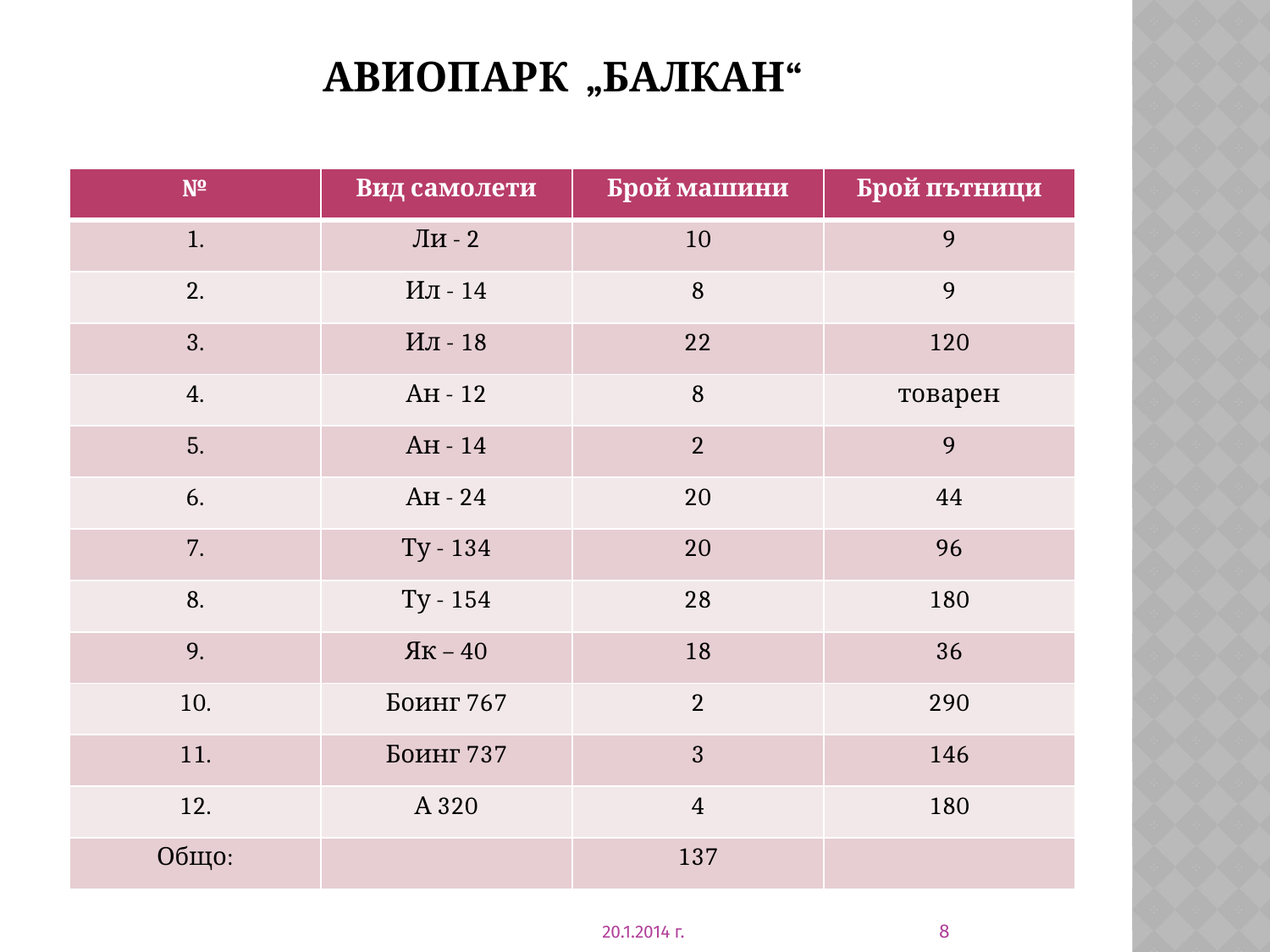

# Авиопарк  „Балкан“
| № | Вид самолети | Брой машини | Брой пътници |
| --- | --- | --- | --- |
| 1. | Ли - 2 | 10 | 9 |
| 2. | Ил - 14 | 8 | 9 |
| 3. | Ил - 18 | 22 | 120 |
| 4. | Ан - 12 | 8 | товарен |
| 5. | Ан - 14 | 2 | 9 |
| 6. | Ан - 24 | 20 | 44 |
| 7. | Ту - 134 | 20 | 96 |
| 8. | Ту - 154 | 28 | 180 |
| 9. | Як – 40 | 18 | 36 |
| 10. | Боинг 767 | 2 | 290 |
| 11. | Боинг 737 | 3 | 146 |
| 12. | А 320 | 4 | 180 |
| Общо: |  | 137 |  |
8
20.1.2014 г.